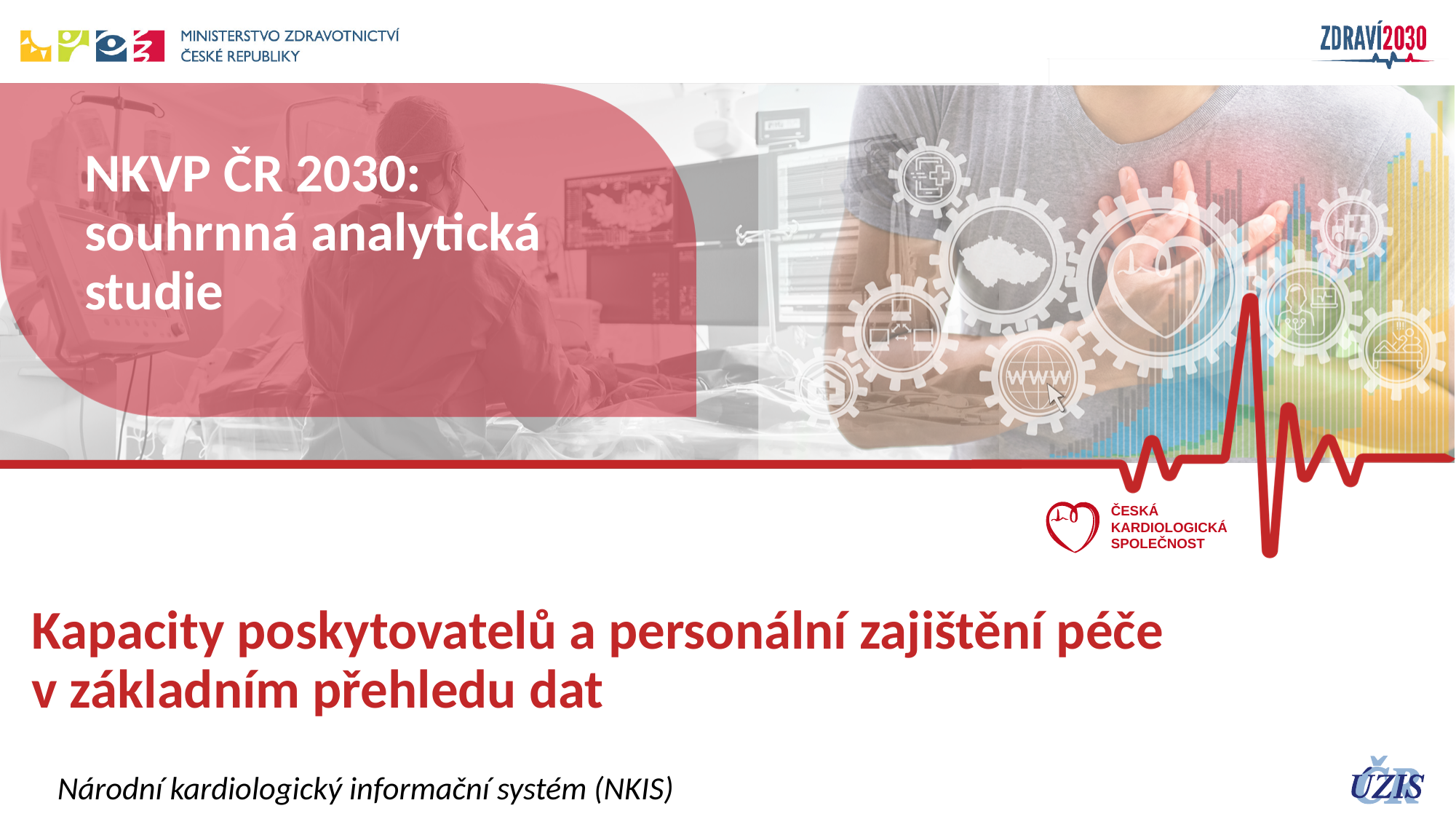

# NKVP ČR 2030: souhrnná analytická studie
Kapacity poskytovatelů a personální zajištění péče v základním přehledu dat
Národní kardiologický informační systém (NKIS)